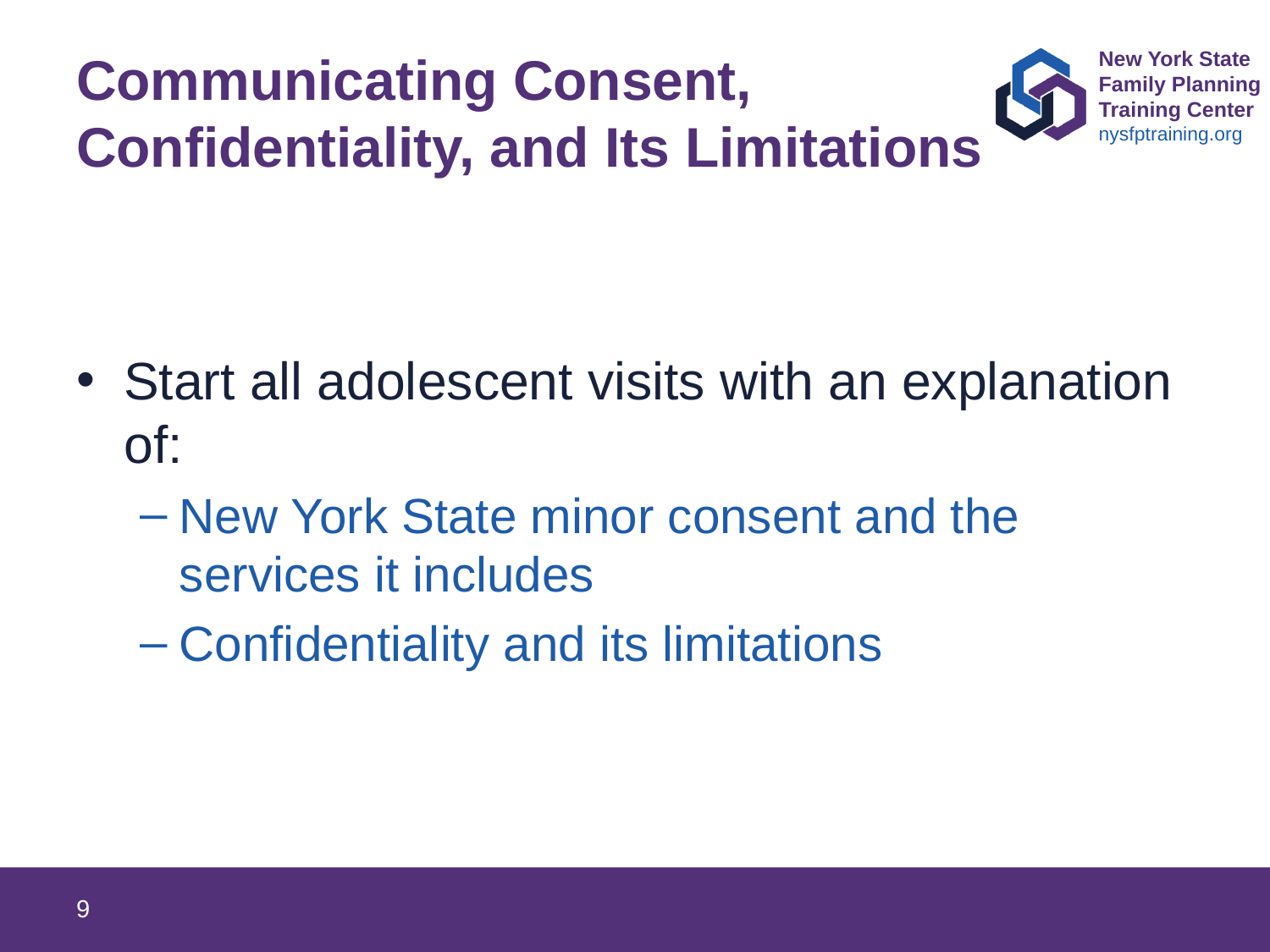

# Communicating Consent, Confidentiality, and Its Limitations
Start all adolescent visits with an explanation of:
New York State minor consent and the services it includes
Confidentiality and its limitations

9